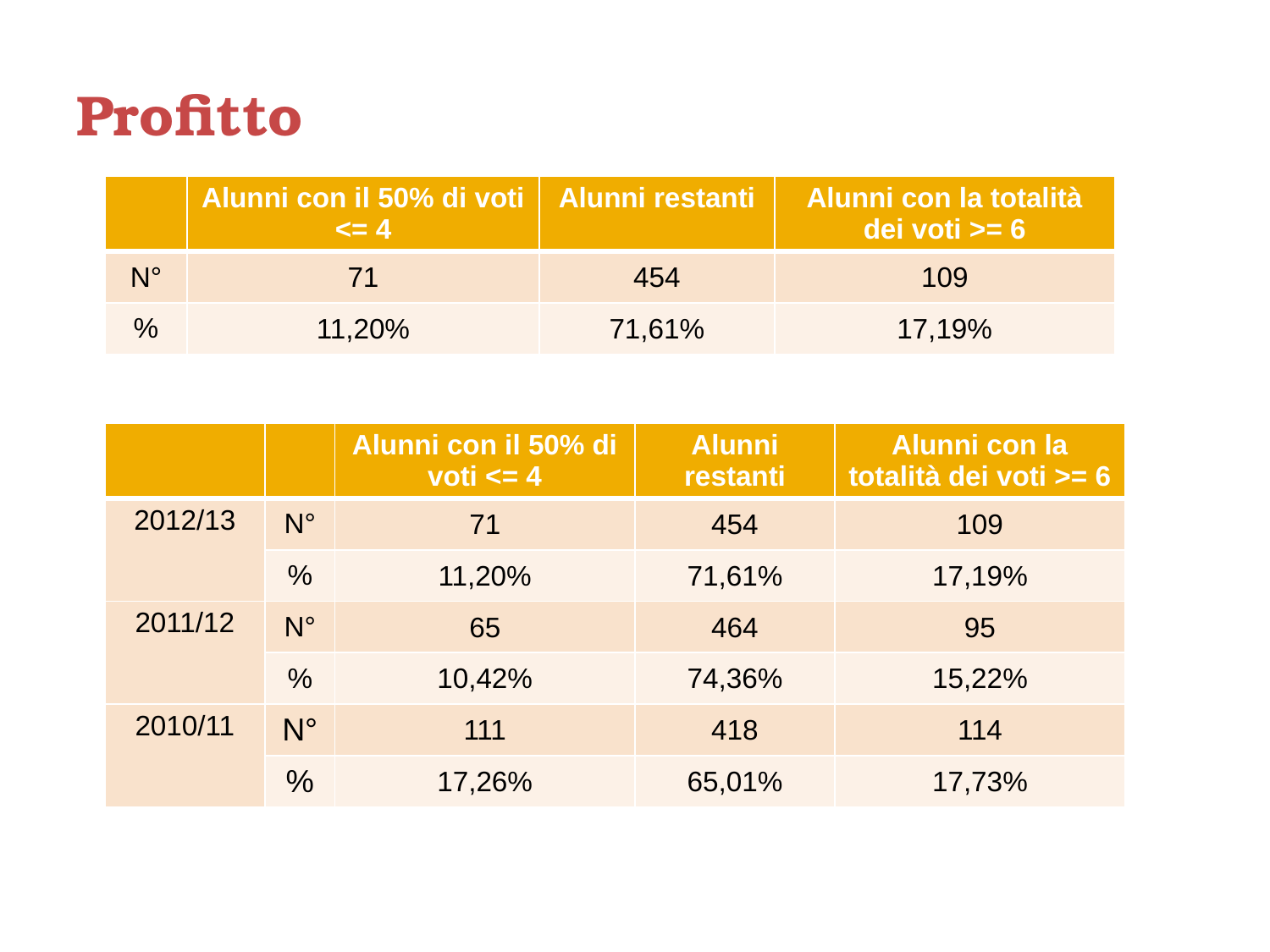

# Profitto
|  | Alunni con il 50% di voti <= 4 | Alunni restanti | Alunni con la totalità dei voti >= 6 |
| --- | --- | --- | --- |
| N° | 71 | 454 | 109 |
| % | 11,20% | 71,61% | 17,19% |
|  |  | Alunni con il 50% di voti <= 4 | Alunni restanti | Alunni con la totalità dei voti >= 6 |
| --- | --- | --- | --- | --- |
| 2012/13 | N° | 71 | 454 | 109 |
|  | % | 11,20% | 71,61% | 17,19% |
| 2011/12 | N° | 65 | 464 | 95 |
|  | % | 10,42% | 74,36% | 15,22% |
| 2010/11 | N° | 111 | 418 | 114 |
|  | % | 17,26% | 65,01% | 17,73% |